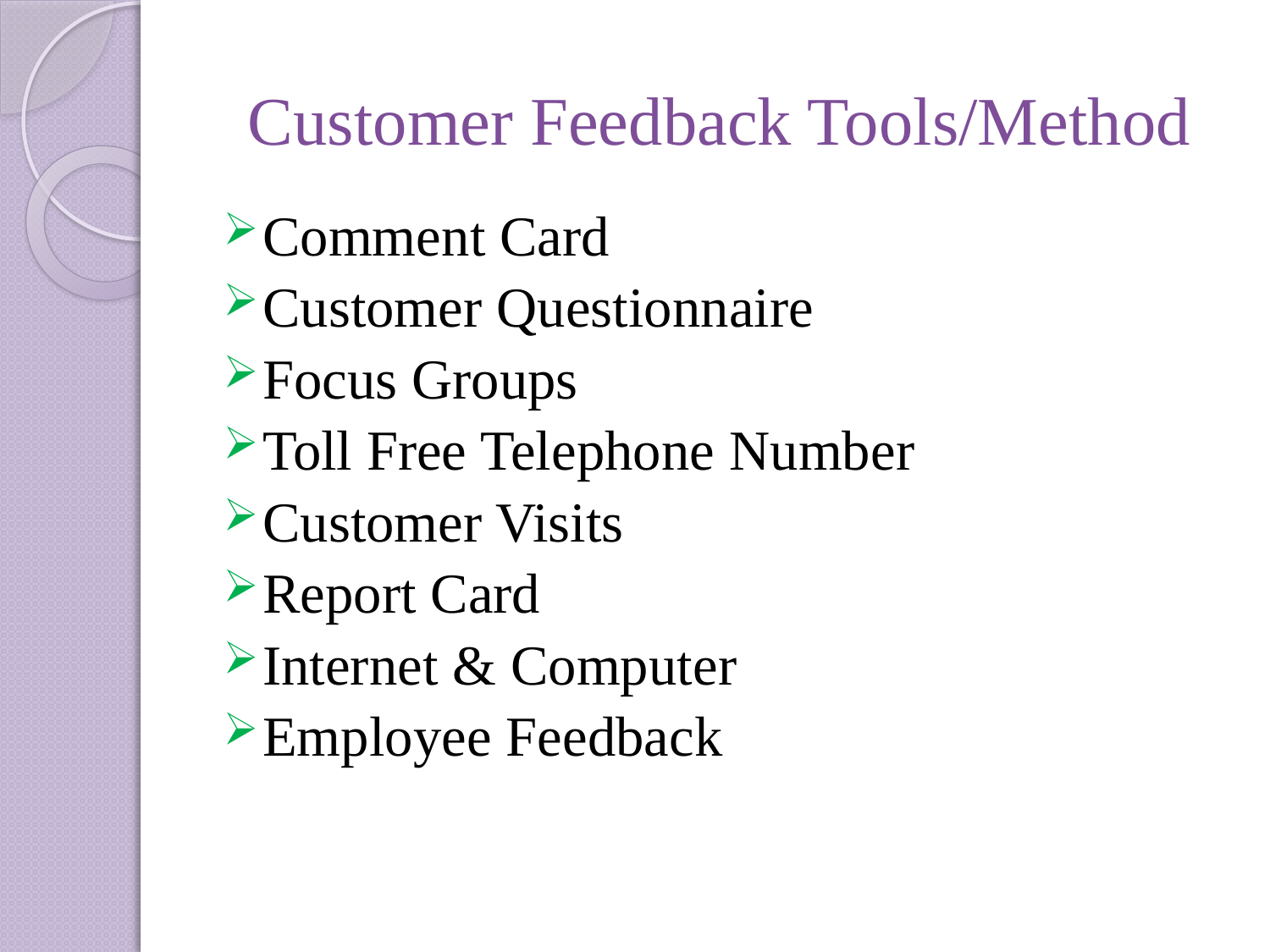

# Customer Feedback Tools/Method
Comment Card
Customer Questionnaire
Focus Groups
Toll Free Telephone Number
Customer Visits
Report Card
Internet & Computer
Employee Feedback